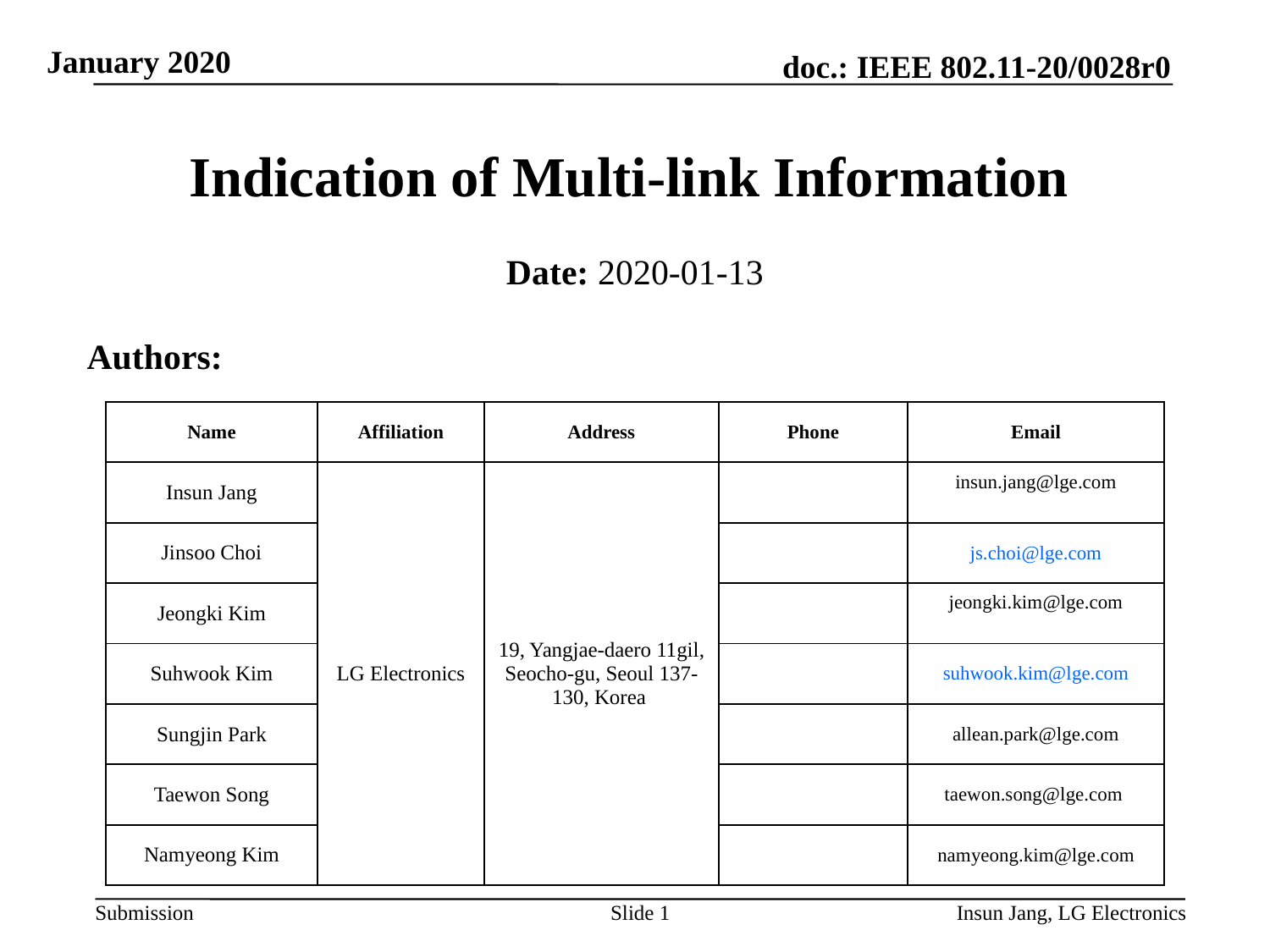

# Indication of Multi-link Information
Date: 2020-01-13
Authors:
| Name | Affiliation | Address | Phone | Email |
| --- | --- | --- | --- | --- |
| Insun Jang | LG Electronics | 19, Yangjae-daero 11gil, Seocho-gu, Seoul 137-130, Korea |  | insun.jang@lge.com |
| Jinsoo Choi |  |  |  | js.choi@lge.com |
| Jeongki Kim |  |  |  | jeongki.kim@lge.com |
| Suhwook Kim |  |  |  | suhwook.kim@lge.com |
| Sungjin Park |  |  |  | allean.park@lge.com |
| Taewon Song |  |  |  | taewon.song@lge.com |
| Namyeong Kim |  |  |  | namyeong.kim@lge.com |
Slide 1
Insun Jang, LG Electronics